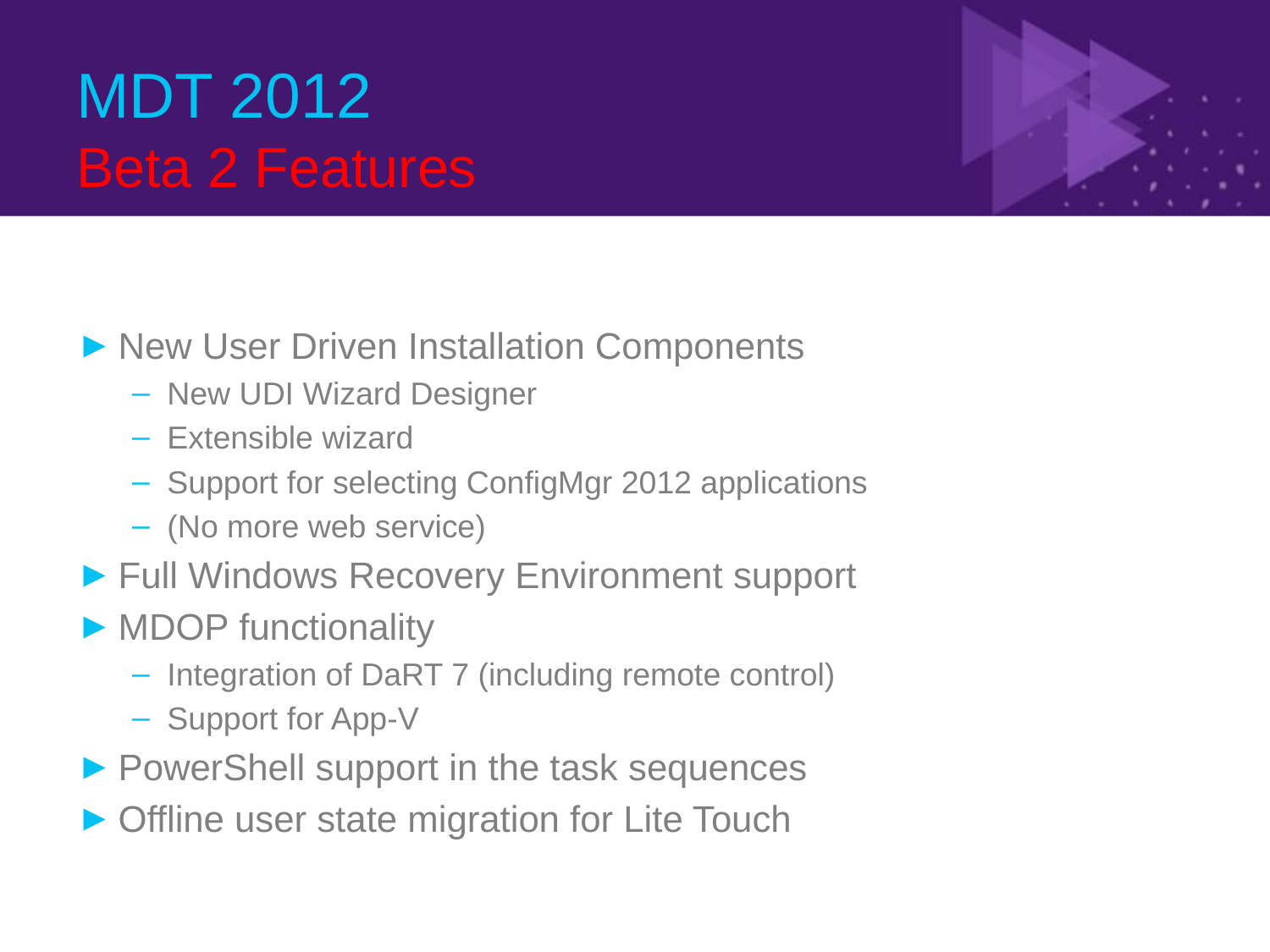

# MDT 2012 Beta 2 Features
New User Driven Installation Components
New UDI Wizard Designer
Extensible wizard
Support for selecting ConfigMgr 2012 applications
(No more web service)
Full Windows Recovery Environment support
MDOP functionality
Integration of DaRT 7 (including remote control)
Support for App-V
PowerShell support in the task sequences
Offline user state migration for Lite Touch